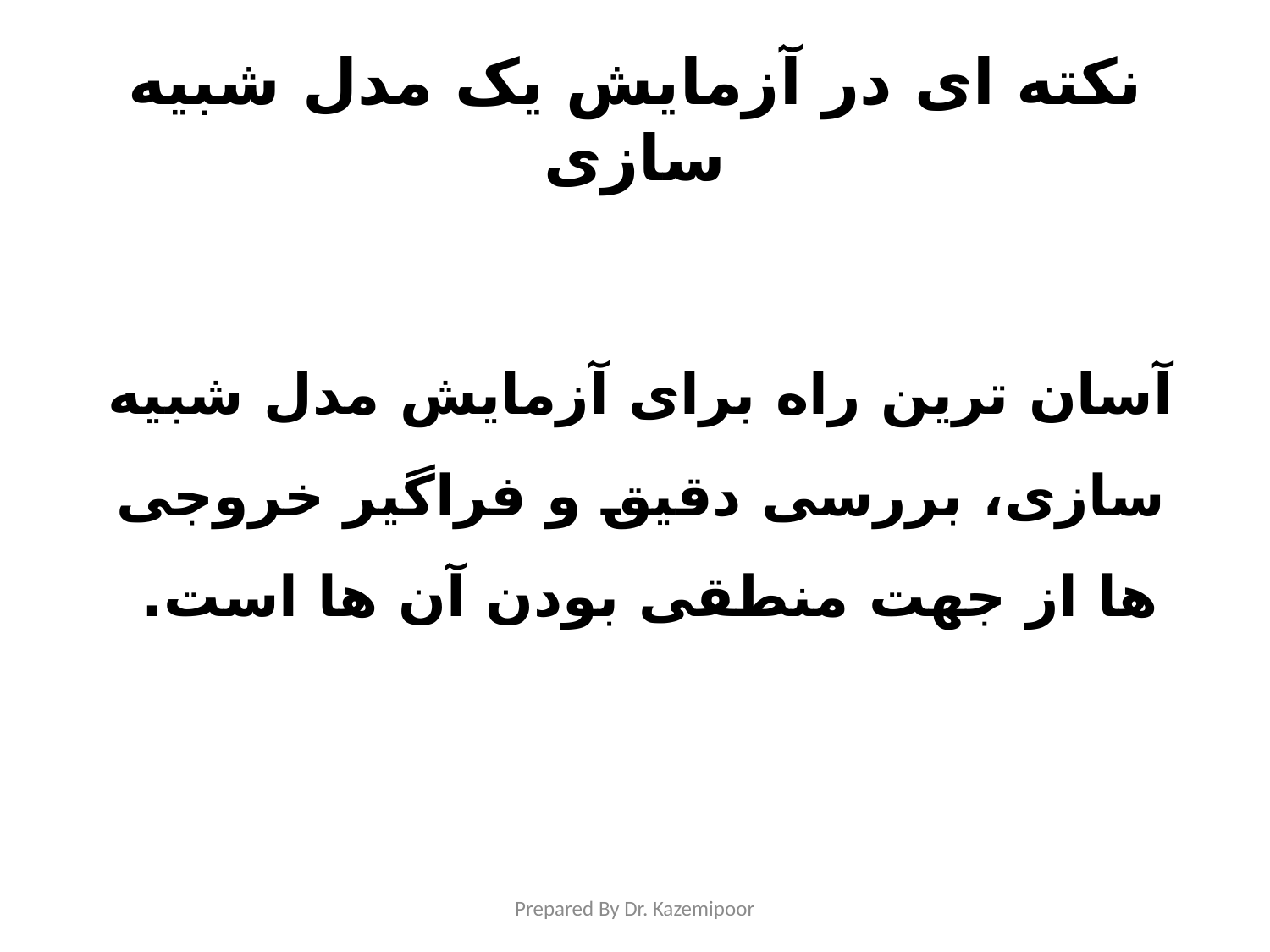

# نکته ای در آزمایش یک مدل شبیه سازی
آسان ترین راه برای آزمایش مدل شبیه سازی، بررسی دقیق و فراگیر خروجی ها از جهت منطقی بودن آن ها است.
Prepared By Dr. Kazemipoor